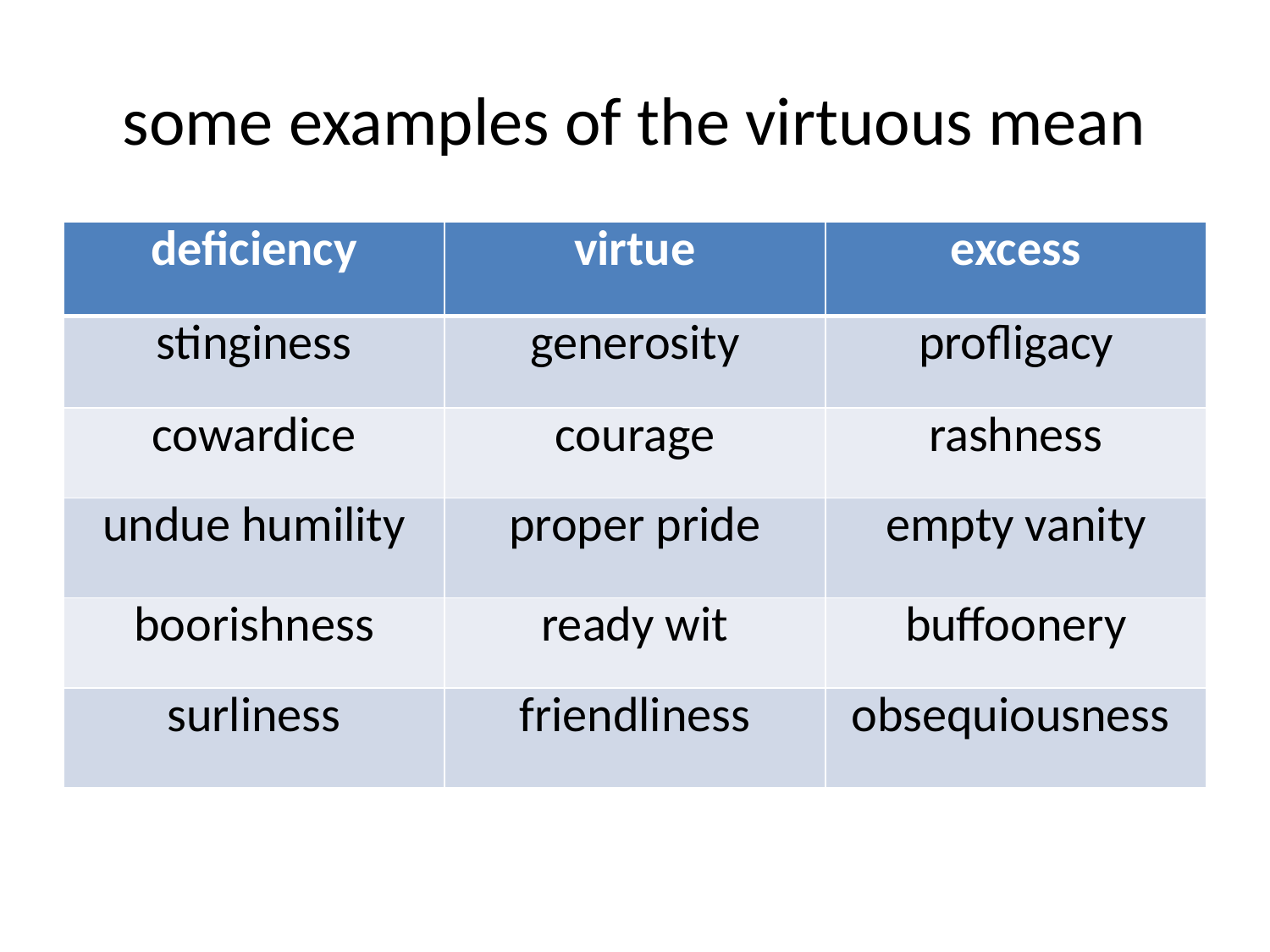

# some examples of the virtuous mean
| deficiency | virtue | excess |
| --- | --- | --- |
| stinginess | generosity | profligacy |
| cowardice | courage | rashness |
| undue humility | proper pride | empty vanity |
| boorishness | ready wit | buffoonery |
| surliness | friendliness | obsequiousness |